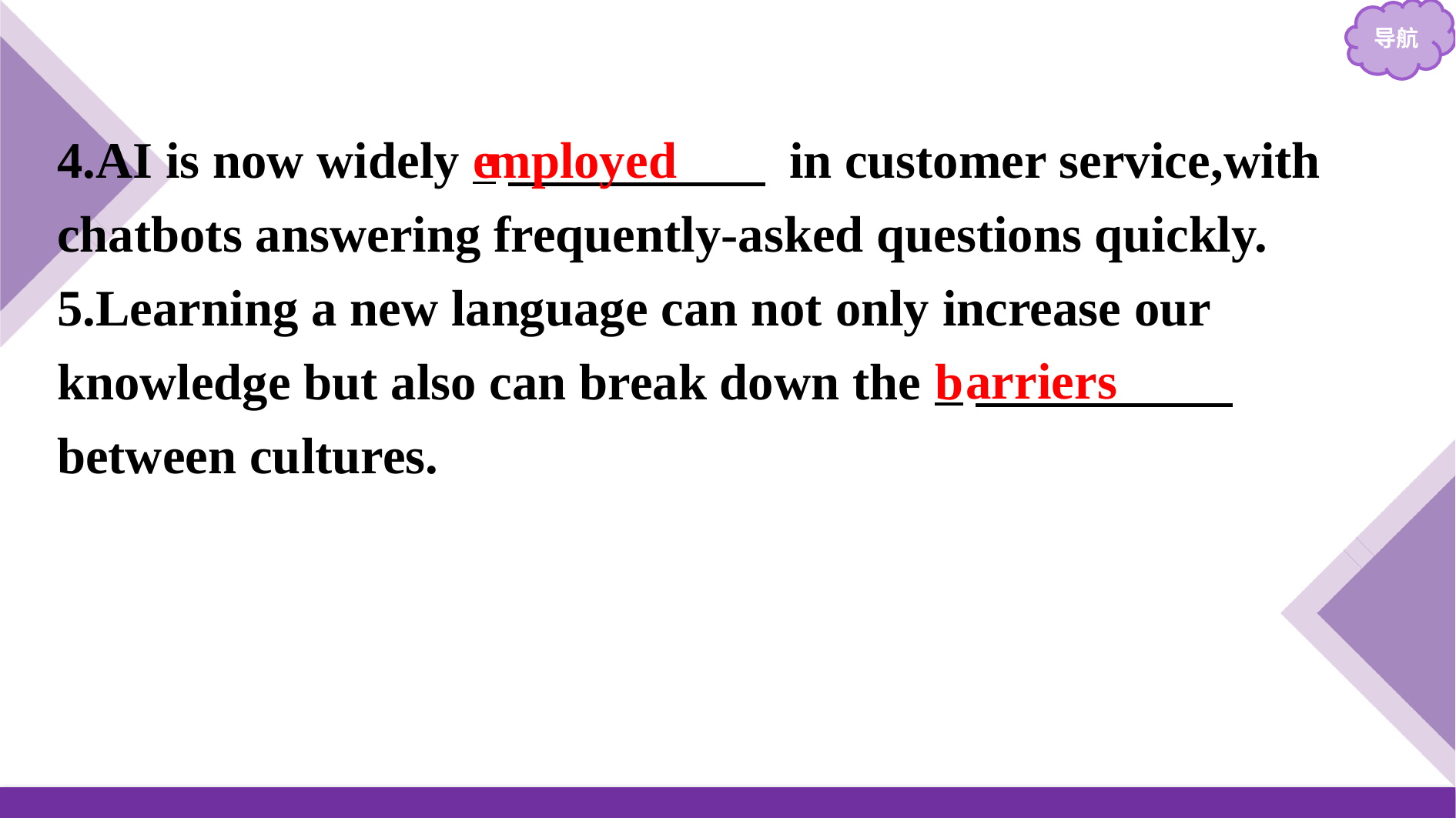

4.AI is now widely e　　　　　 in customer service,with chatbots answering frequently-asked questions quickly.
5.Learning a new language can not only increase our knowledge but also can break down the b　　　　　 between cultures.
mployed
arriers